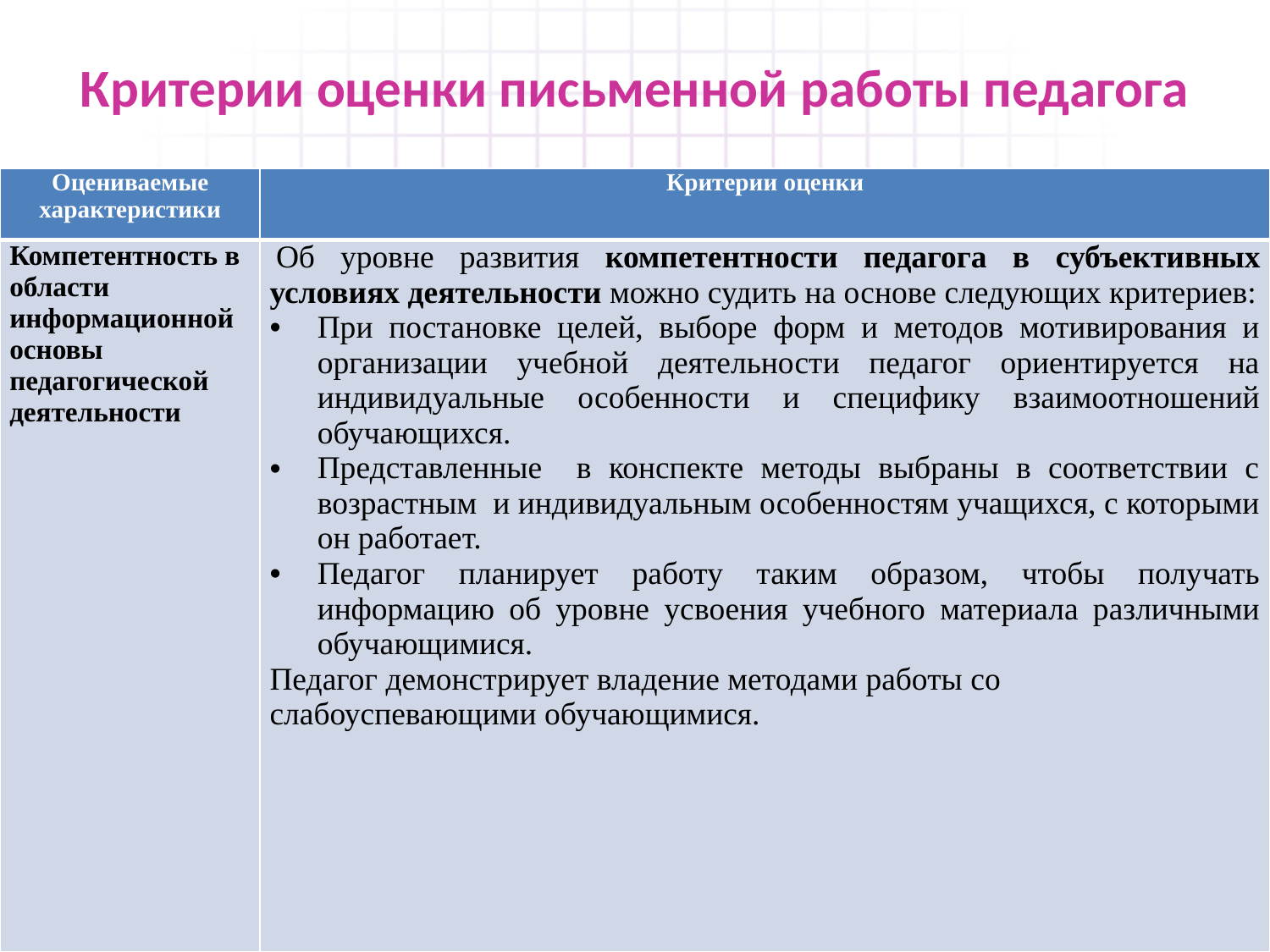

# Критерии оценки письменной работы педагога
| Оцениваемые характеристики | Критерии оценки |
| --- | --- |
| Компетентность в области информационной основы педагогической деятельности | Об уровне развития компетентности педагога в субъективных условиях деятельности можно судить на основе следующих критериев: При постановке целей, выборе форм и методов мотивирования и организации учебной деятельности педагог ориентируется на индивидуальные особенности и специфику взаимоотношений обучающихся. Представленные в конспекте методы выбраны в соответствии с возрастным и индивидуальным особенностям учащихся, с которыми он работает. Педагог планирует работу таким образом, чтобы получать информацию об уровне усвоения учебного материала различными обучающимися. Педагог демонстрирует владение методами работы со слабоуспевающими обучающимися. |